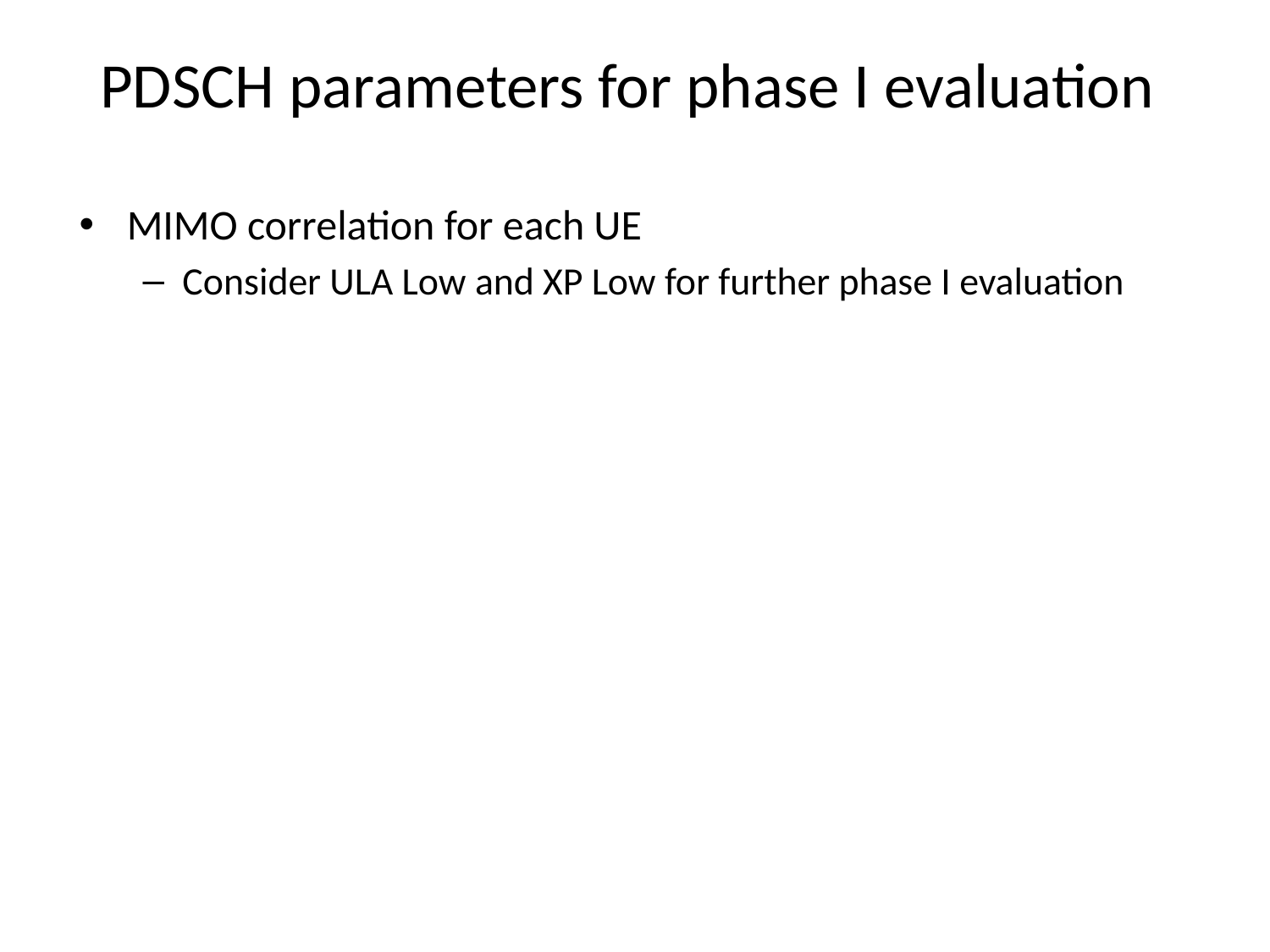

# PDSCH parameters for phase I evaluation
MIMO correlation for each UE
Consider ULA Low and XP Low for further phase I evaluation